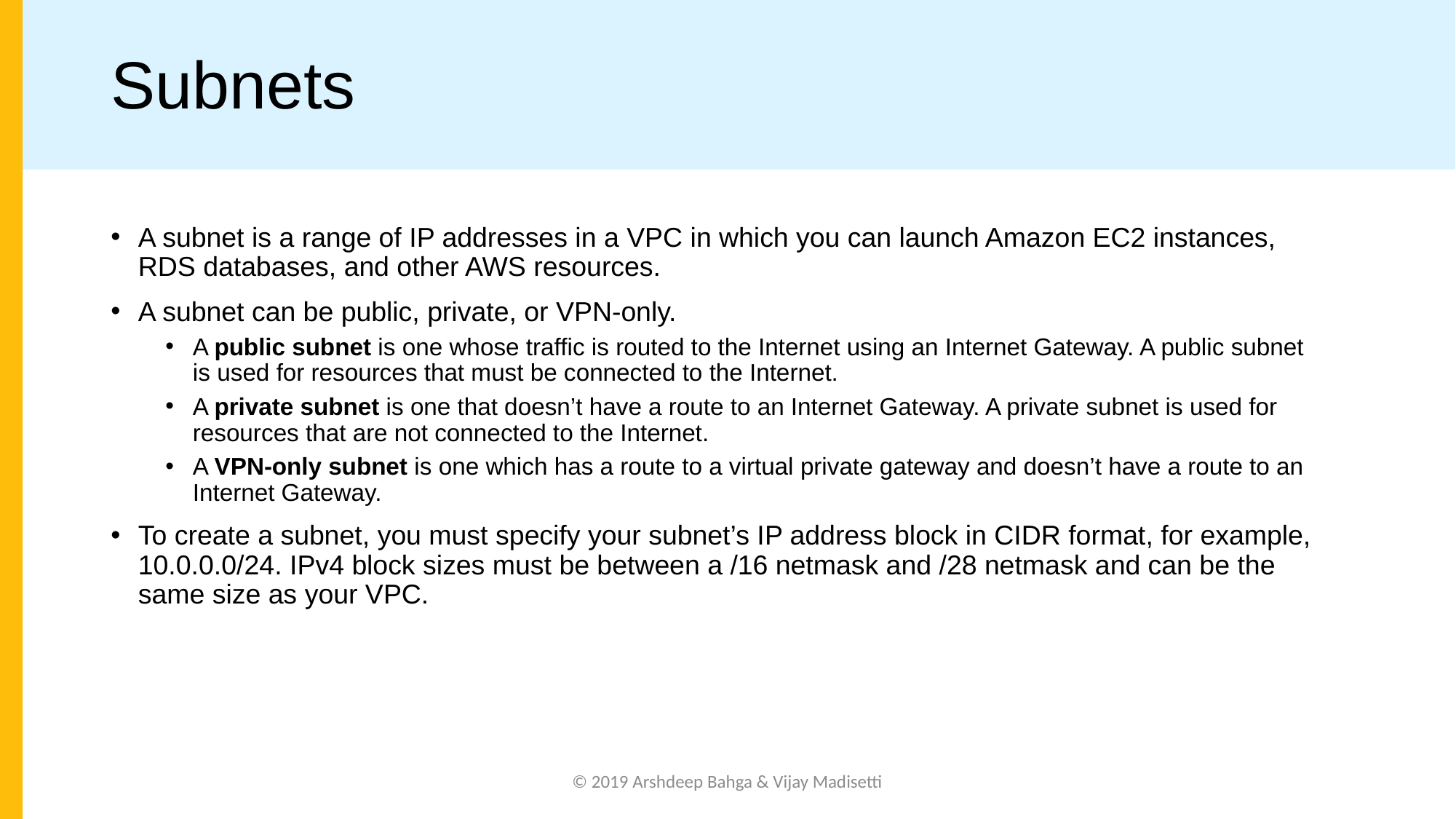

# Subnets
A subnet is a range of IP addresses in a VPC in which you can launch Amazon EC2 instances, RDS databases, and other AWS resources.
A subnet can be public, private, or VPN-only.
A public subnet is one whose traffic is routed to the Internet using an Internet Gateway. A public subnet is used for resources that must be connected to the Internet.
A private subnet is one that doesn’t have a route to an Internet Gateway. A private subnet is used for resources that are not connected to the Internet.
A VPN-only subnet is one which has a route to a virtual private gateway and doesn’t have a route to an Internet Gateway.
To create a subnet, you must specify your subnet’s IP address block in CIDR format, for example, 10.0.0.0/24. IPv4 block sizes must be between a /16 netmask and /28 netmask and can be the same size as your VPC.
© 2019 Arshdeep Bahga & Vijay Madisetti